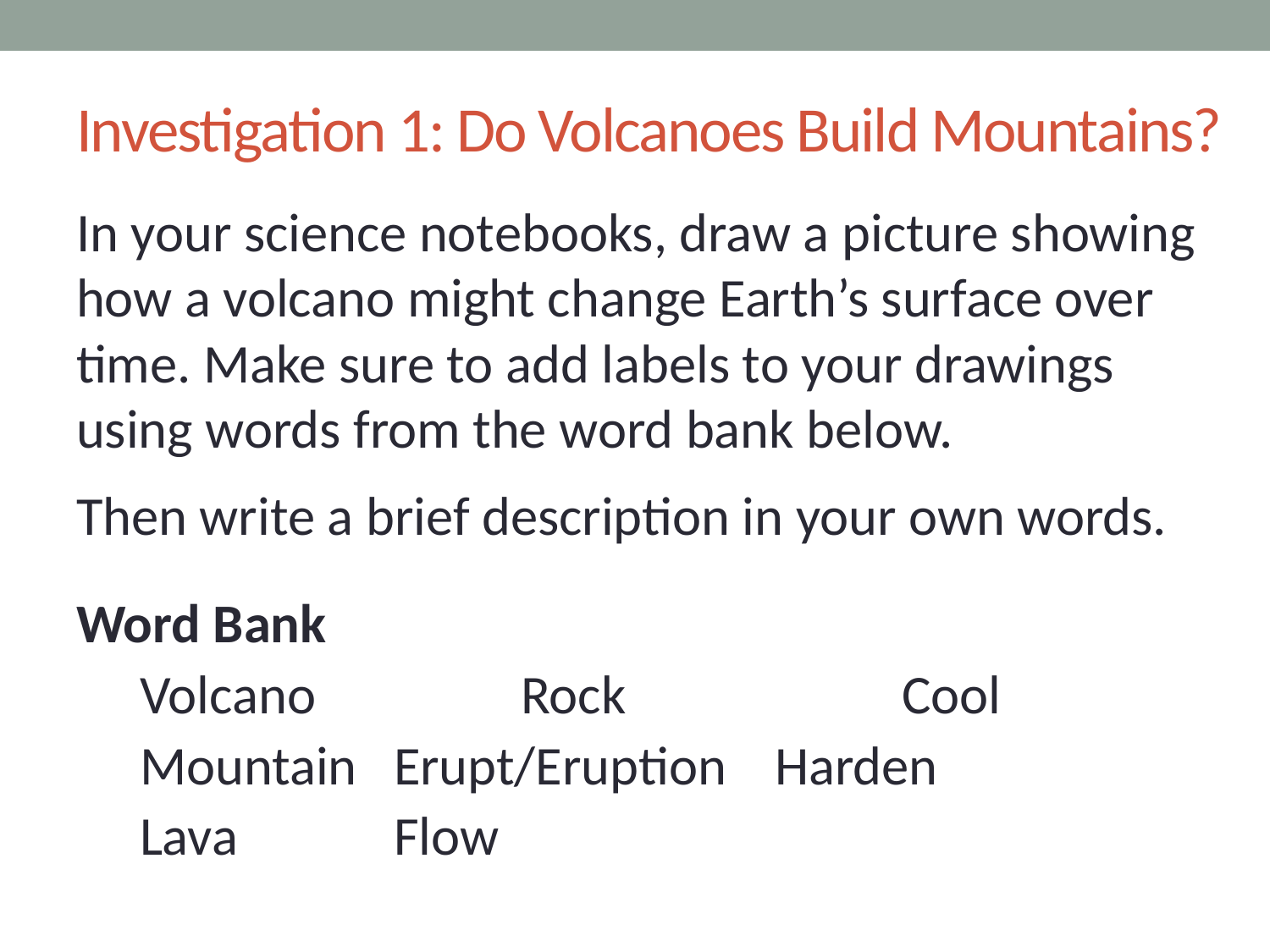

# Investigation 1: Do Volcanoes Build Mountains?
In your science notebooks, draw a picture showing how a volcano might change Earth’s surface over time. Make sure to add labels to your drawings using words from the word bank below.
Then write a brief description in your own words.
Word Bank
Volcano		Rock			Cool
Mountain	Erupt/Eruption 	Harden
Lava		Flow